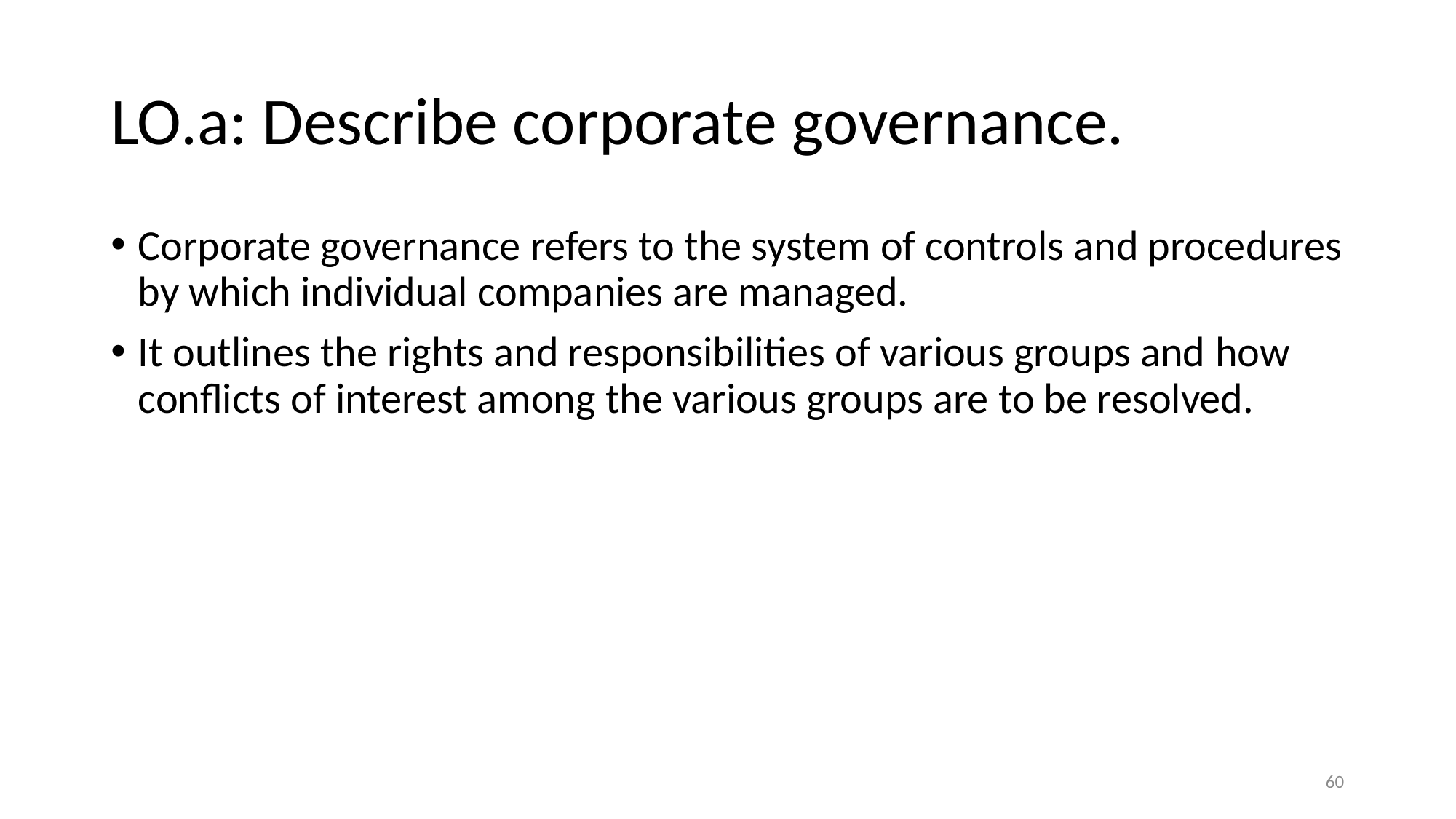

# LO.a: Describe corporate governance.
Corporate governance refers to the system of controls and procedures by which individual companies are managed.
It outlines the rights and responsibilities of various groups and how conflicts of interest among the various groups are to be resolved.
60